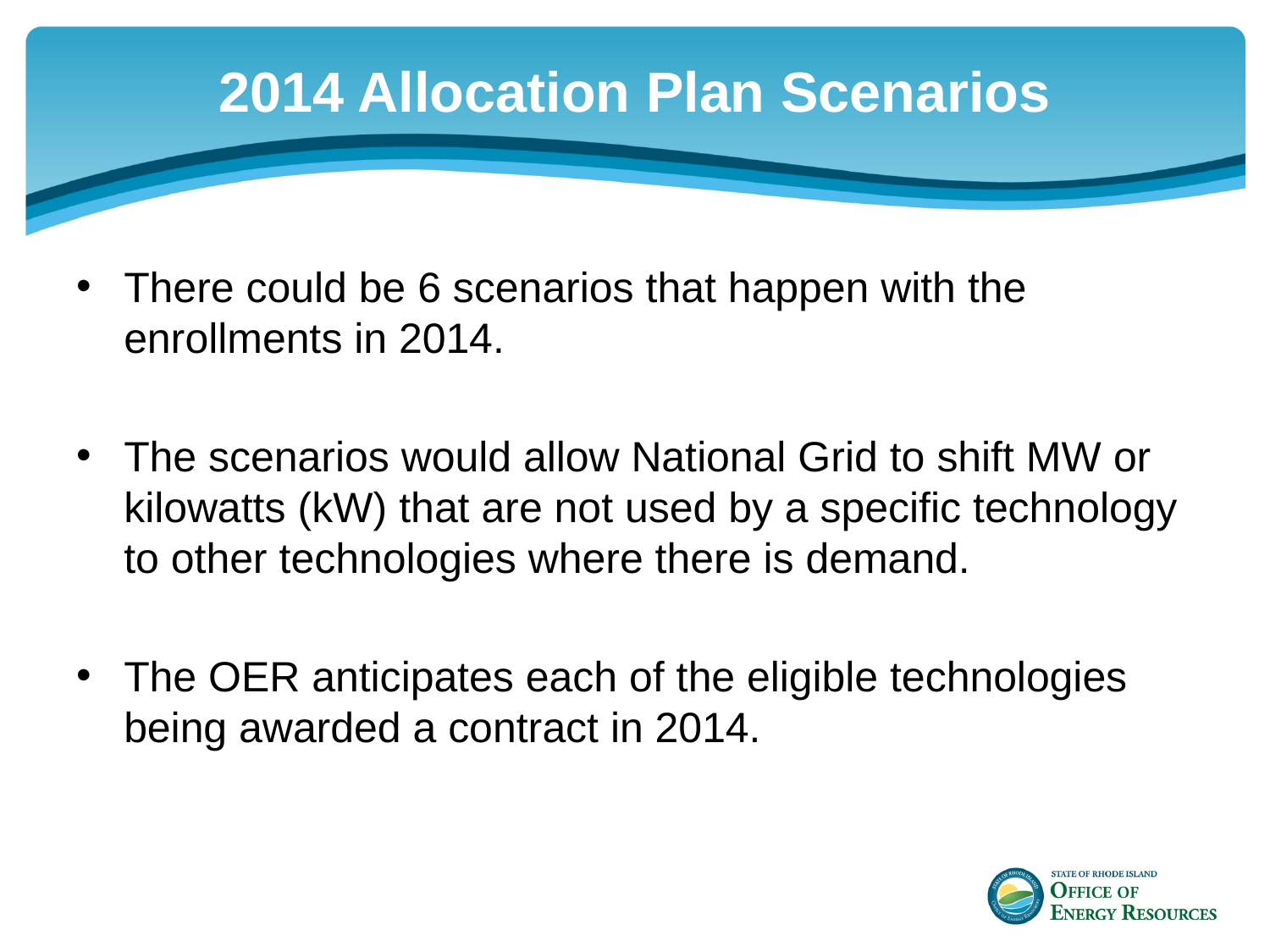

# 2014 Allocation Plan Scenarios
There could be 6 scenarios that happen with the enrollments in 2014.

The scenarios would allow National Grid to shift MW or kilowatts (kW) that are not used by a specific technology to other technologies where there is demand.

The OER anticipates each of the eligible technologies being awarded a contract in 2014.